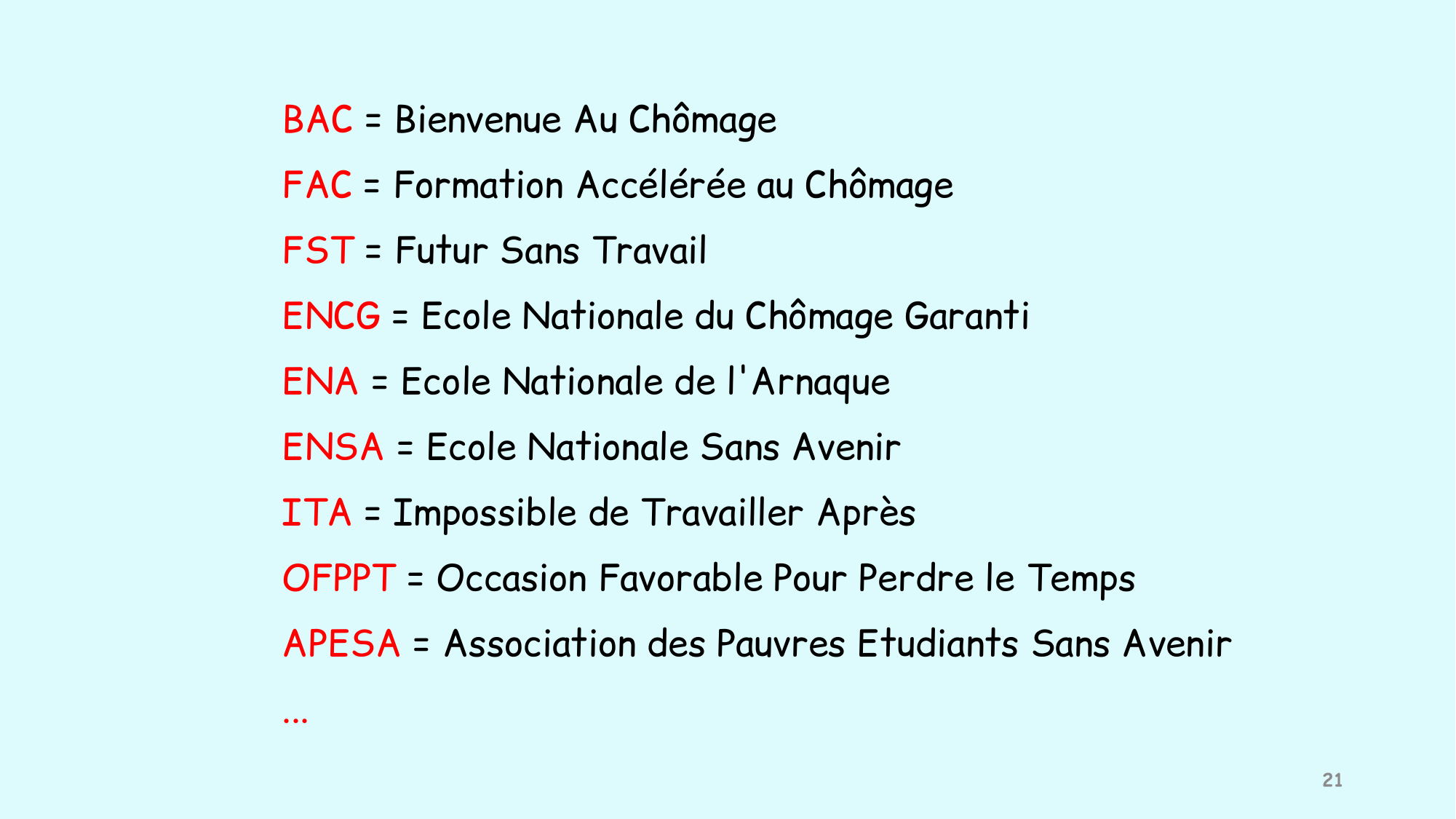

BAC = Bienvenue Au Chômage
FAC = Formation Accélérée au Chômage
FST = Futur Sans Travail
ENCG = Ecole Nationale du Chômage Garanti
ENA = Ecole Nationale de l'Arnaque
ENSA = Ecole Nationale Sans Avenir
ITA = Impossible de Travailler Après
OFPPT = Occasion Favorable Pour Perdre le Temps
APESA = Association des Pauvres Etudiants Sans Avenir
...
21